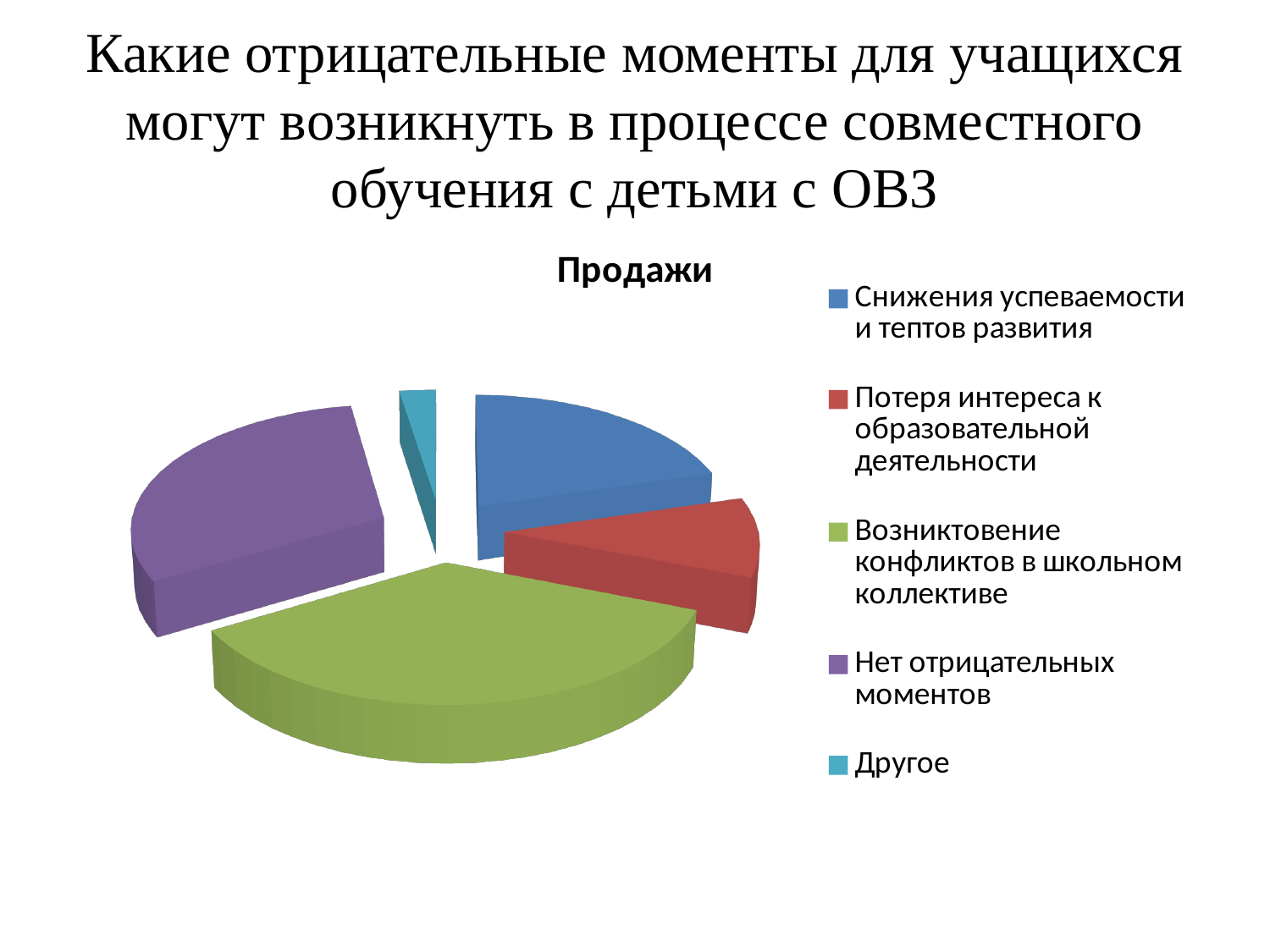

# Какие отрицательные моменты для учащихся могут возникнуть в процессе совместного обучения с детьми с ОВЗ

[unsupported chart]